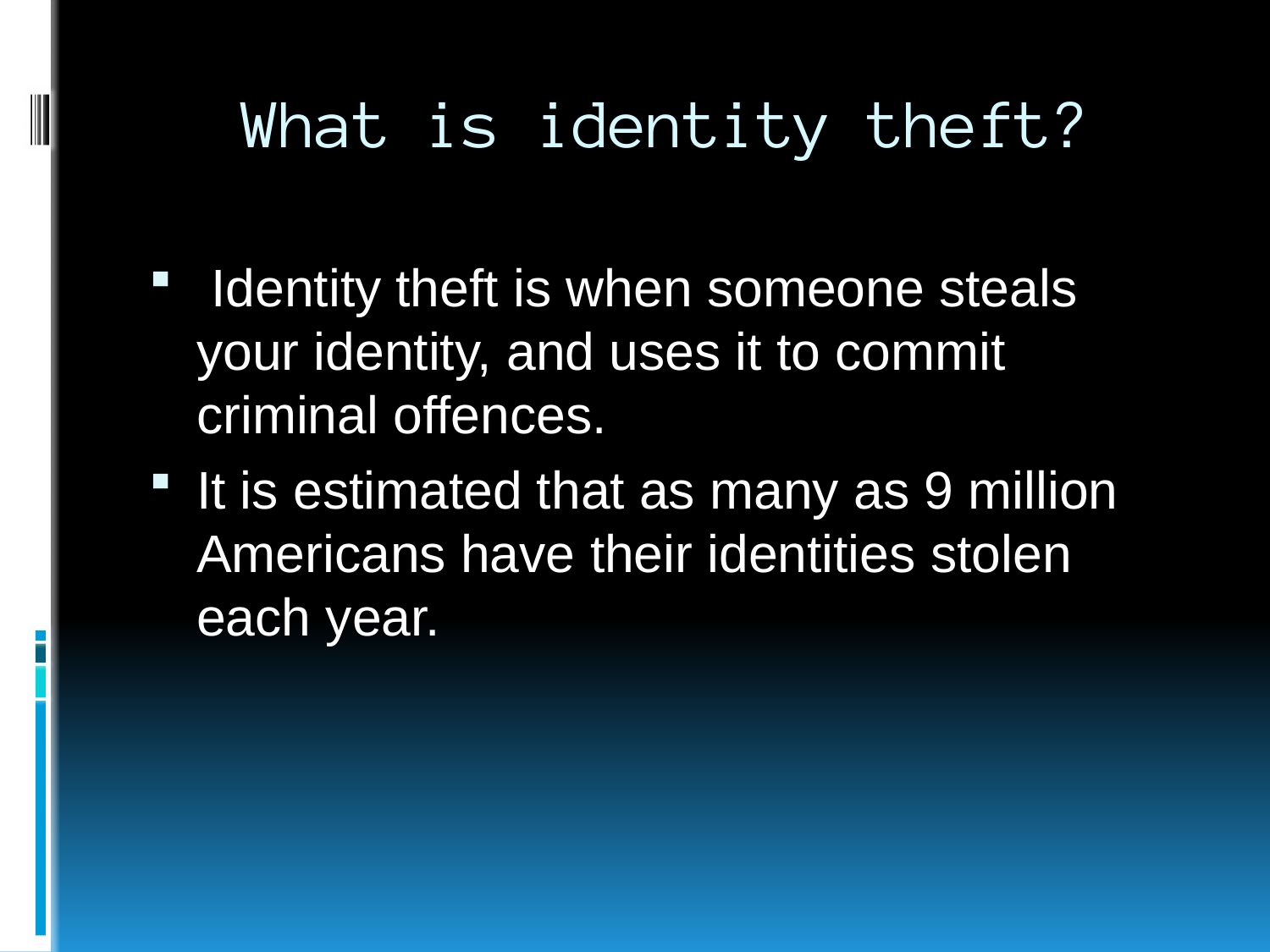

# What is identity theft?
 Identity theft is when someone steals your identity, and uses it to commit criminal offences.
It is estimated that as many as 9 million Americans have their identities stolen each year.